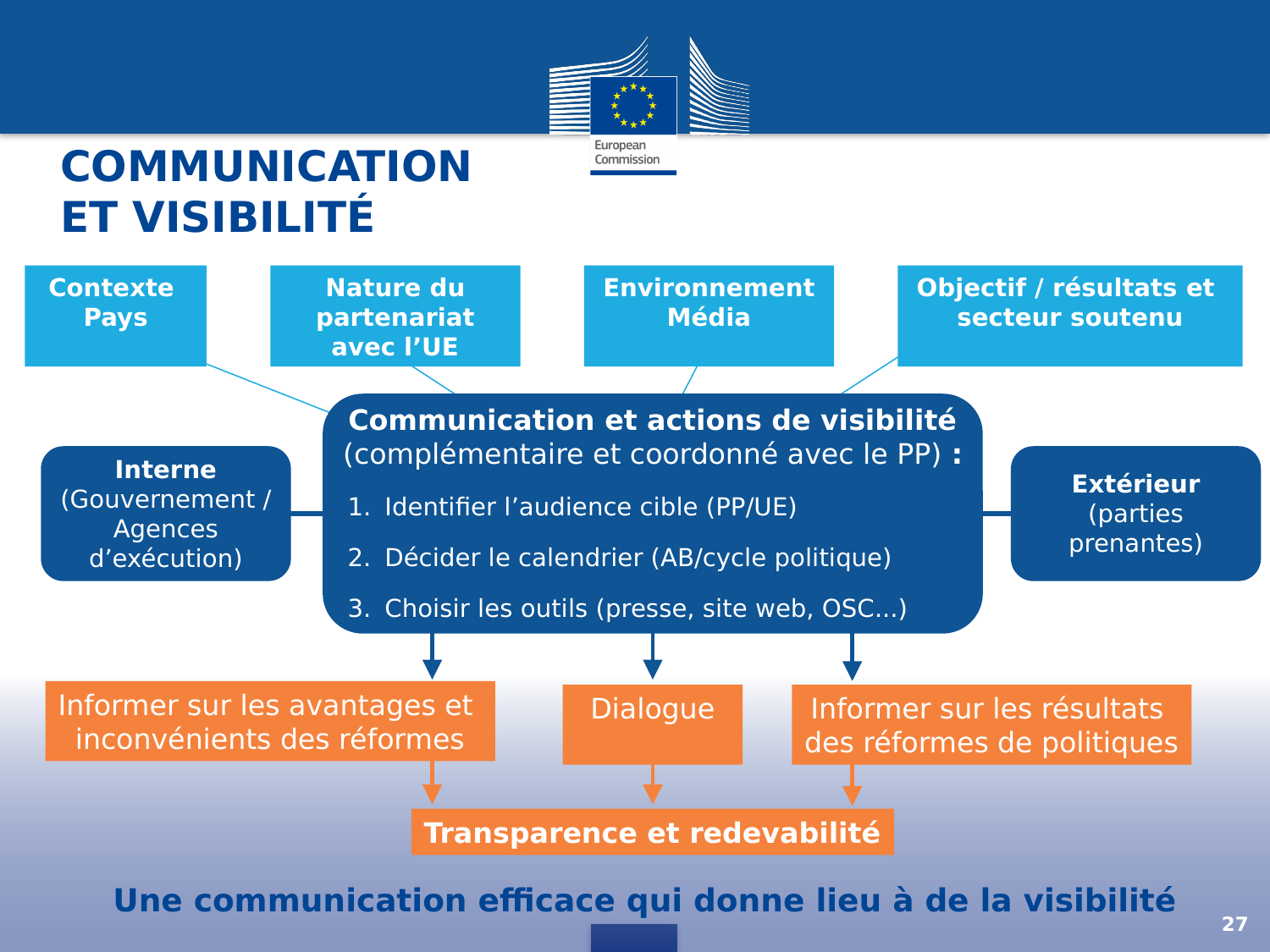

# Communication et visibilité
Contexte
Pays

Nature du partenariat avec l’UE
Environnement
Média

Objectif / résultats et
secteur soutenu

Communication et actions de visibilité (complémentaire et coordonné avec le PP) :
Identifier l’audience cible (PP/UE)
Décider le calendrier (AB/cycle politique)
Choisir les outils (presse, site web, OSC...)

Interne
(Gouvernement / Agences d’exécution)
Extérieur
(parties prenantes)

Informer sur les avantages et
inconvénients des réformes
Dialogue

Informer sur les résultats
des réformes de politiques
Transparence et redevabilité
Une communication efficace qui donne lieu à de la visibilité
27